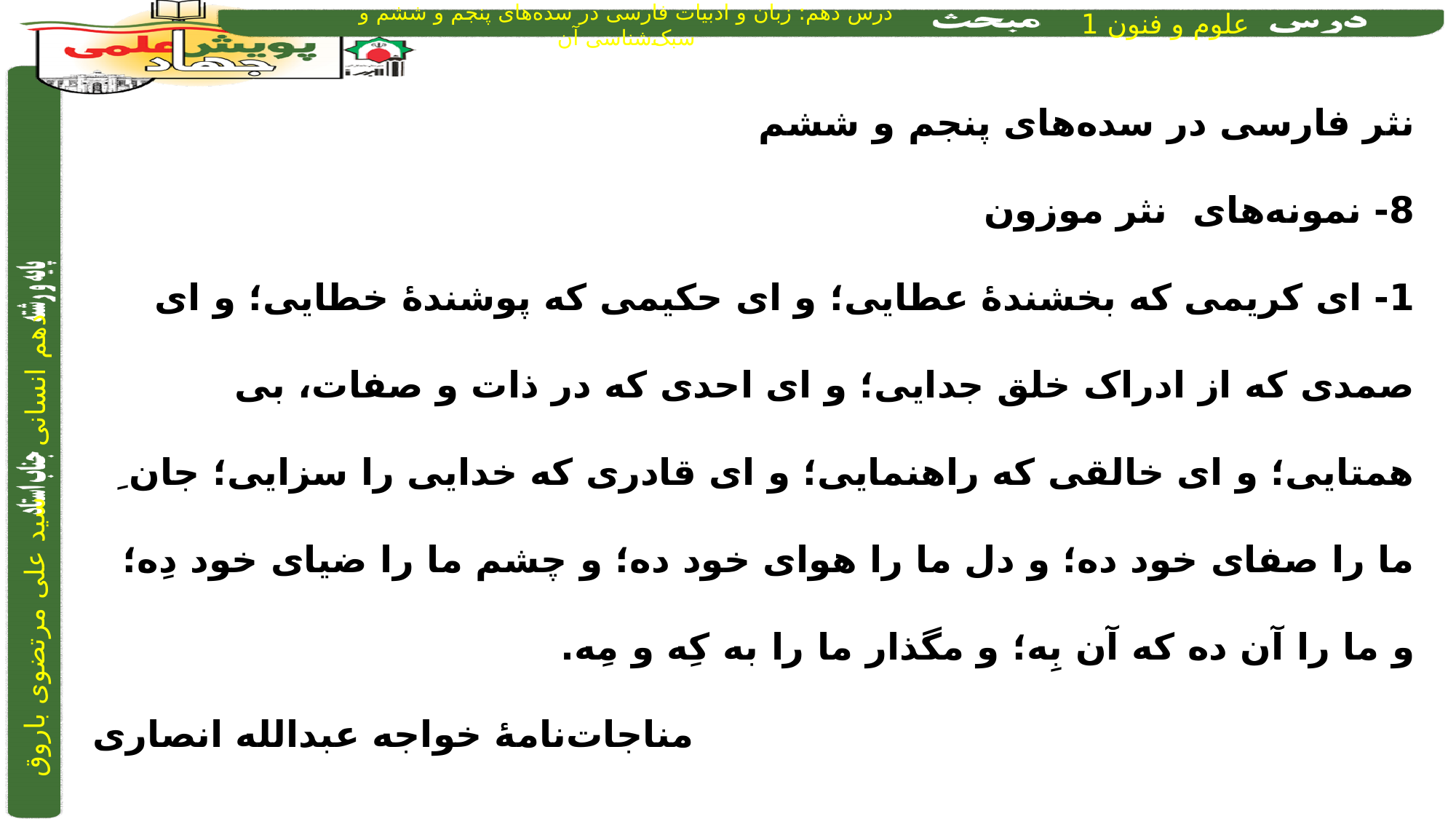

نثر فارسی در سده‌های پنجم و ششم
8- نمونه‌های  نثر موزون
1- ای کریمی که بخشندۀ عطایی؛ و ای حکیمی که پوشندۀ خطایی؛ و ای صمدی که از ادراک خلق جدایی؛ و ای احدی که در ذات و صفات، بی همتایی؛ و ای خالقی که راهنمایی؛ و ای قادری که خدایی را سزایی؛ جان ِ ما را صفای خود ده؛ و دل ما را هوای خود ده؛ و چشم ما را ضیای خود دِه؛ و ما را آن ده که آن بِه؛ و مگذار ما را به کِه و مِه.
مناجات‌نامۀ خواجه عبدالله انصاری